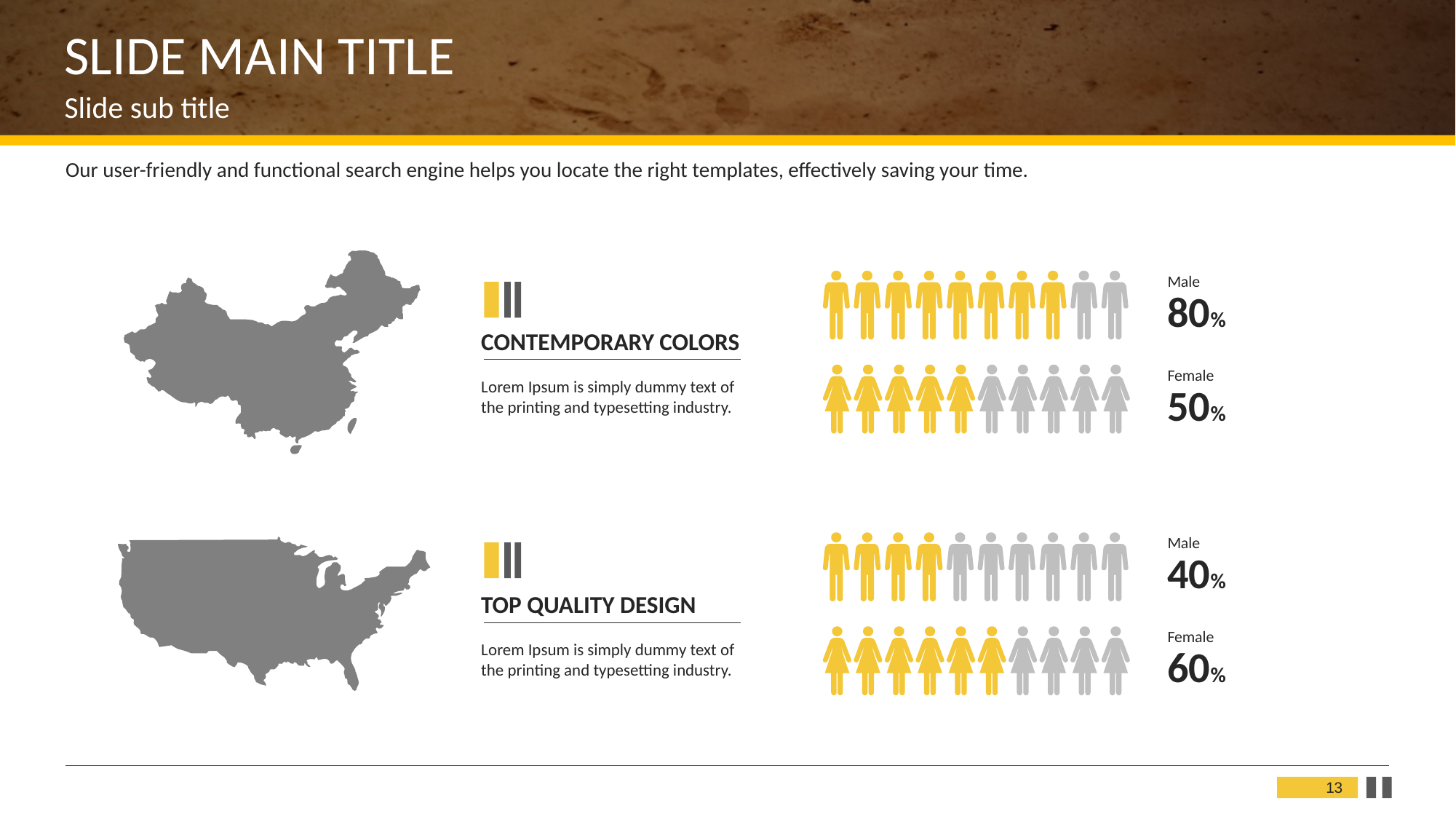

SLIDE MAIN TITLE
Slide sub title
Our user-friendly and functional search engine helps you locate the right templates, effectively saving your time.

Male
80%

Female
50%

CONTEMPORARY COLORS
Lorem Ipsum is simply dummy text of the printing and typesetting industry.
Male
40%

Female
60%

TOP QUALITY DESIGN
Lorem Ipsum is simply dummy text of the printing and typesetting industry.
13